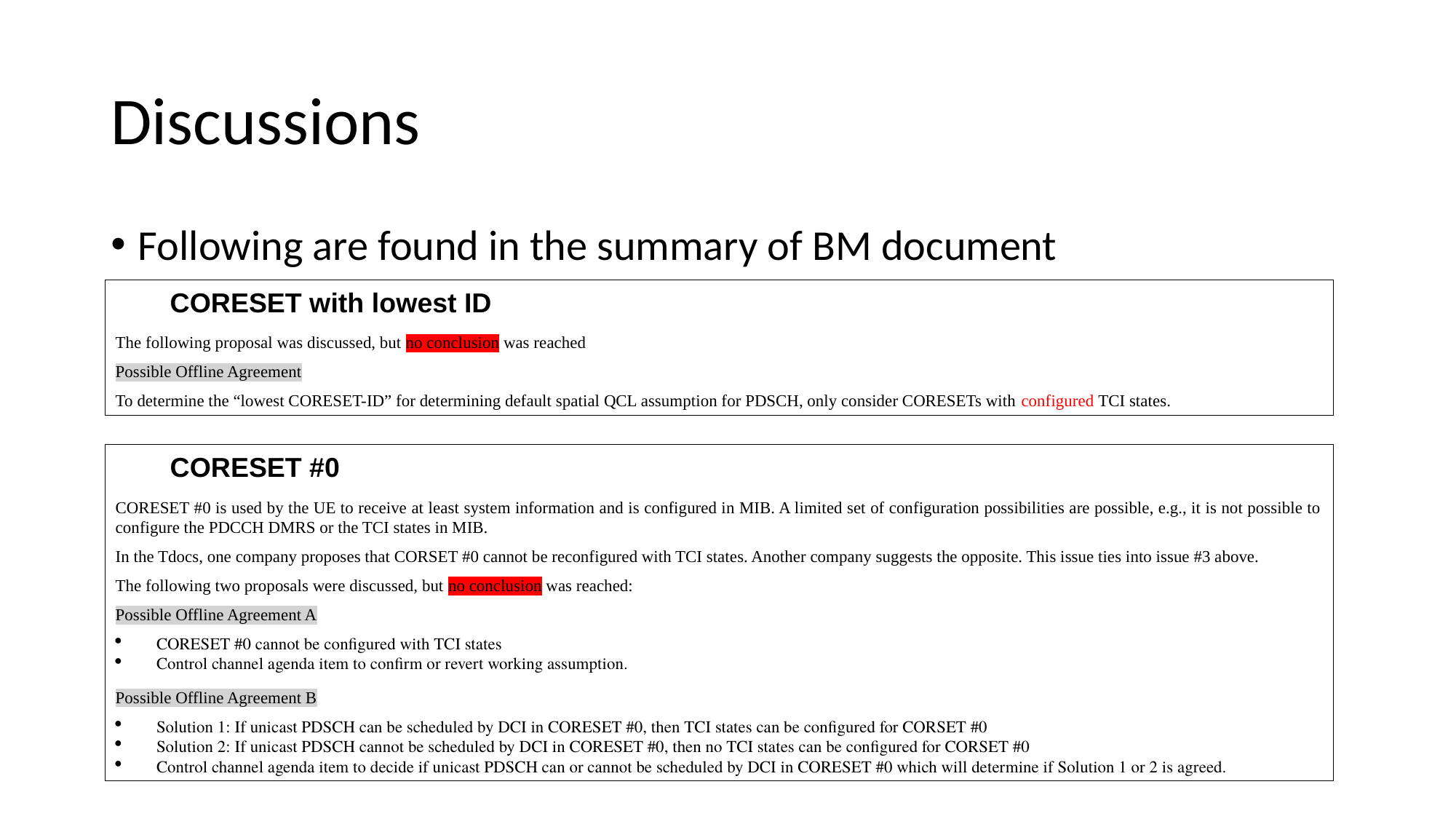

# Discussions
Following are found in the summary of BM document
CORESET with lowest ID
The following proposal was discussed, but no conclusion was reached
Possible Offline Agreement
To determine the “lowest CORESET-ID” for determining default spatial QCL assumption for PDSCH, only consider CORESETs with configured TCI states.
CORESET #0
CORESET #0 is used by the UE to receive at least system information and is configured in MIB. A limited set of configuration possibilities are possible, e.g., it is not possible to configure the PDCCH DMRS or the TCI states in MIB.
In the Tdocs, one company proposes that CORSET #0 cannot be reconfigured with TCI states. Another company suggests the opposite. This issue ties into issue #3 above.
The following two proposals were discussed, but no conclusion was reached:
Possible Offline Agreement A
CORESET #0 cannot be configured with TCI states
Control channel agenda item to confirm or revert working assumption.
Possible Offline Agreement B
Solution 1: If unicast PDSCH can be scheduled by DCI in CORESET #0, then TCI states can be configured for CORSET #0
Solution 2: If unicast PDSCH cannot be scheduled by DCI in CORESET #0, then no TCI states can be configured for CORSET #0
Control channel agenda item to decide if unicast PDSCH can or cannot be scheduled by DCI in CORESET #0 which will determine if Solution 1 or 2 is agreed.